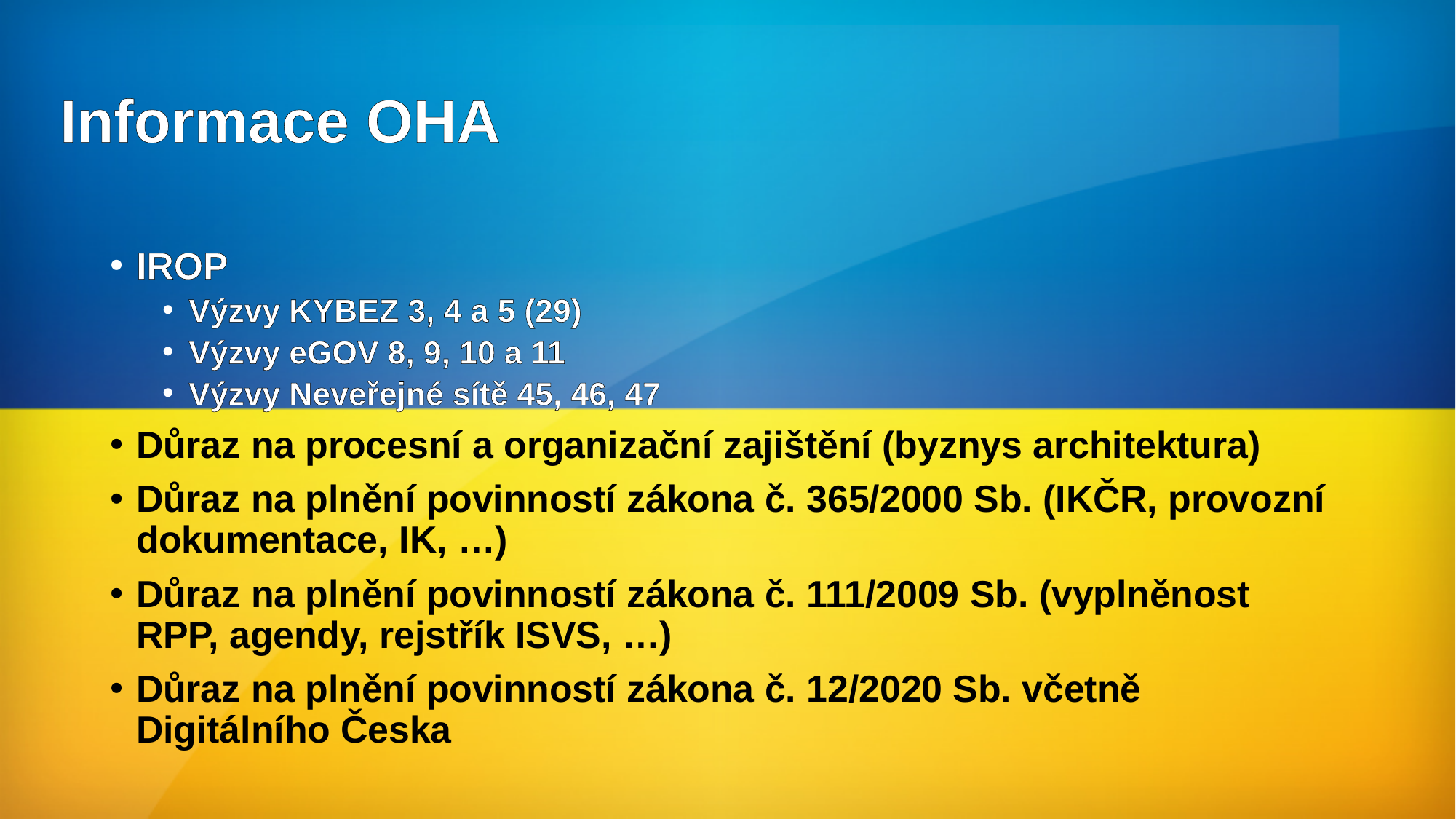

# Informace OHA
IROP
Výzvy KYBEZ 3, 4 a 5 (29)
Výzvy eGOV 8, 9, 10 a 11
Výzvy Neveřejné sítě 45, 46, 47
Důraz na procesní a organizační zajištění (byznys architektura)
Důraz na plnění povinností zákona č. 365/2000 Sb. (IKČR, provozní dokumentace, IK, …)
Důraz na plnění povinností zákona č. 111/2009 Sb. (vyplněnost RPP, agendy, rejstřík ISVS, …)
Důraz na plnění povinností zákona č. 12/2020 Sb. včetně Digitálního Česka